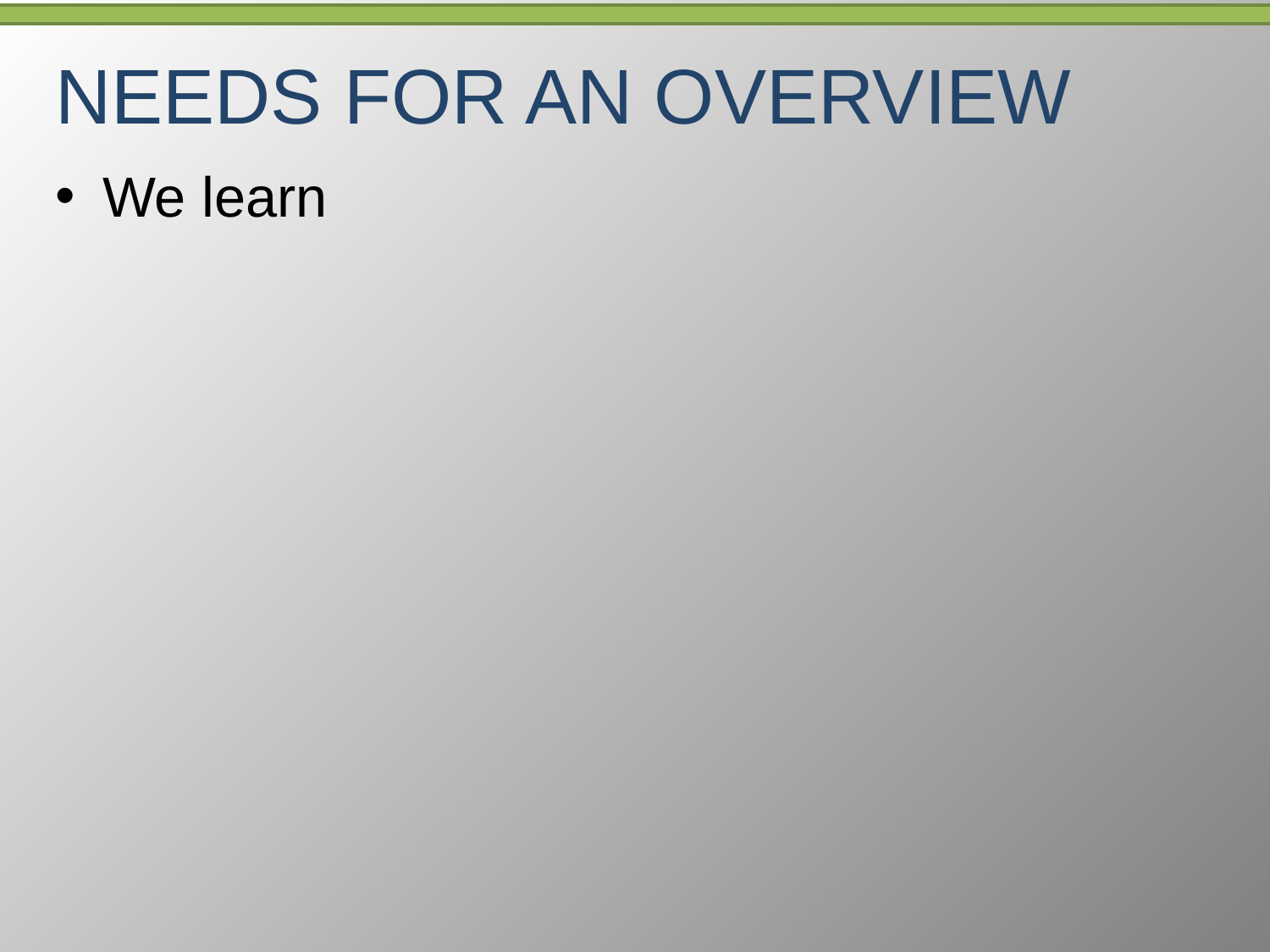

# Needs for an overview
We learn